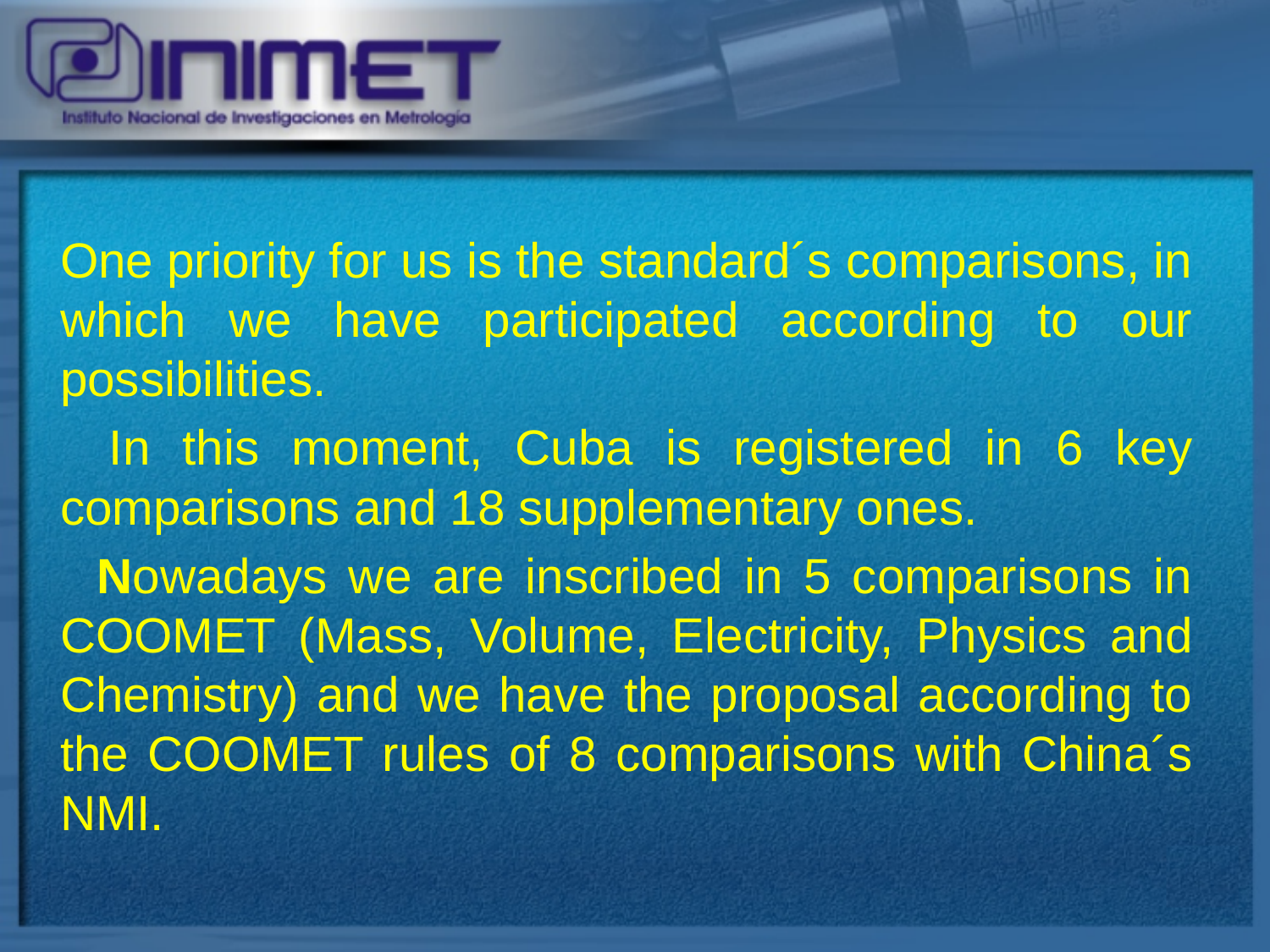

One priority for us is the standard´s comparisons, in which we have participated according to our possibilities.
   In this moment, Cuba is registered in 6 key comparisons and 18 supplementary ones.
    Nowadays we are inscribed in 5 comparisons in COOMET (Mass, Volume, Electricity, Physics and Chemistry) and we have the proposal according to the COOMET rules of 8 comparisons with China´s NMI.